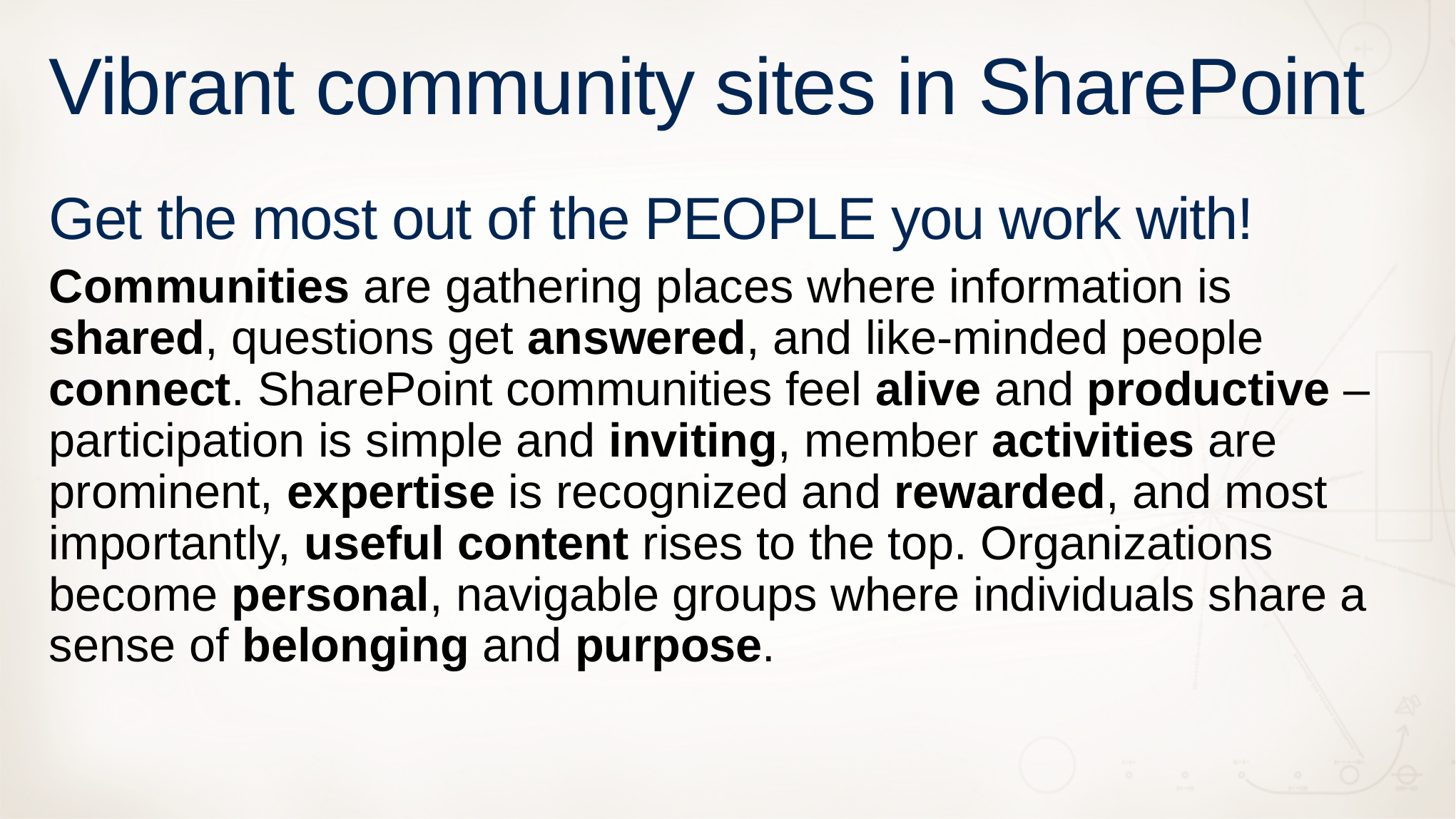

# Vibrant community sites in SharePoint
Get the most out of the PEOPLE you work with!
Communities are gathering places where information is shared, questions get answered, and like-minded people connect. SharePoint communities feel alive and productive – participation is simple and inviting, member activities are prominent, expertise is recognized and rewarded, and most importantly, useful content rises to the top. Organizations become personal, navigable groups where individuals share a sense of belonging and purpose.